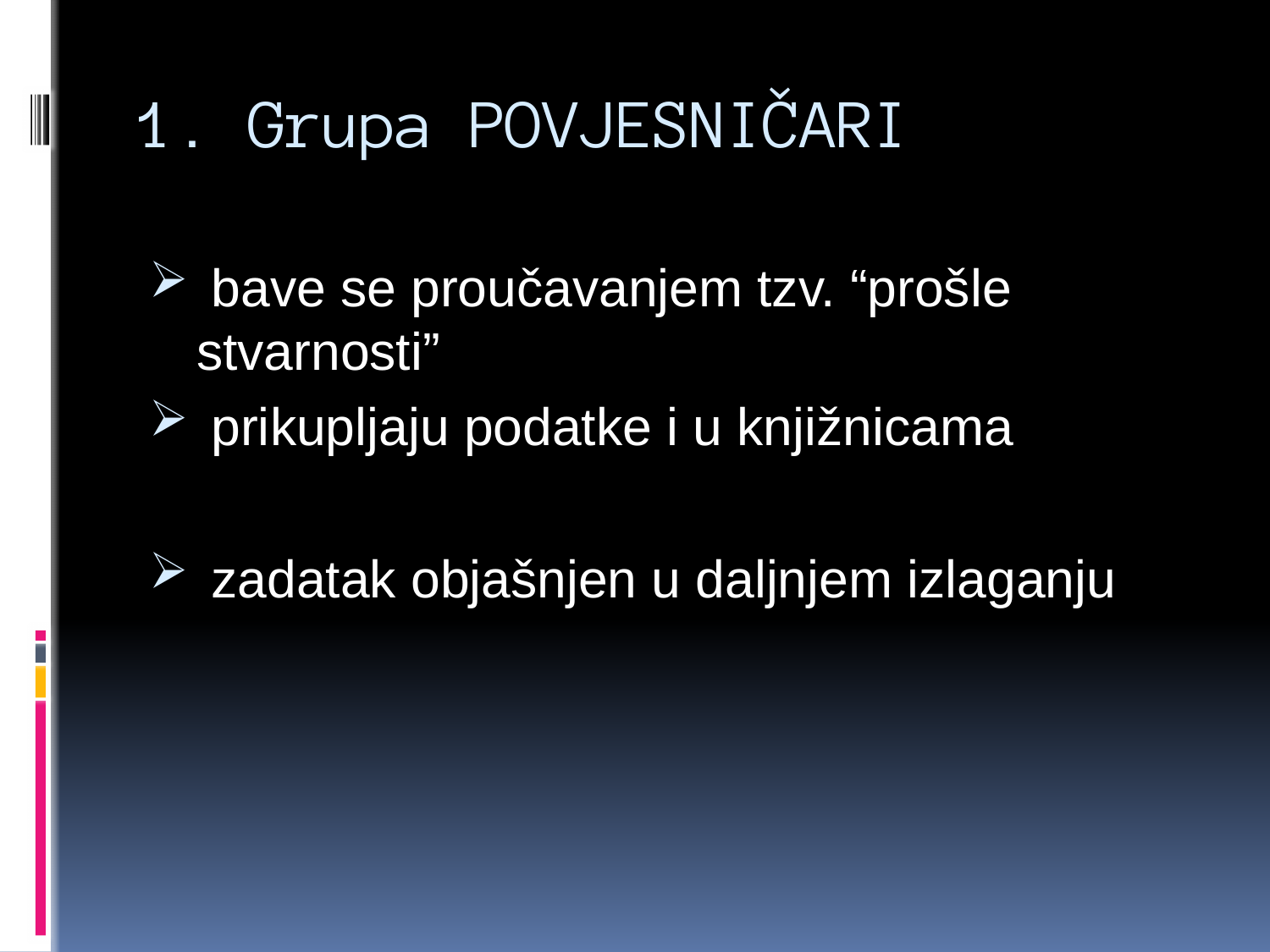

# 1. Grupa POVJESNIČARI
 bave se proučavanjem tzv. “prošle stvarnosti”
 prikupljaju podatke i u knjižnicama

 zadatak objašnjen u daljnjem izlaganju